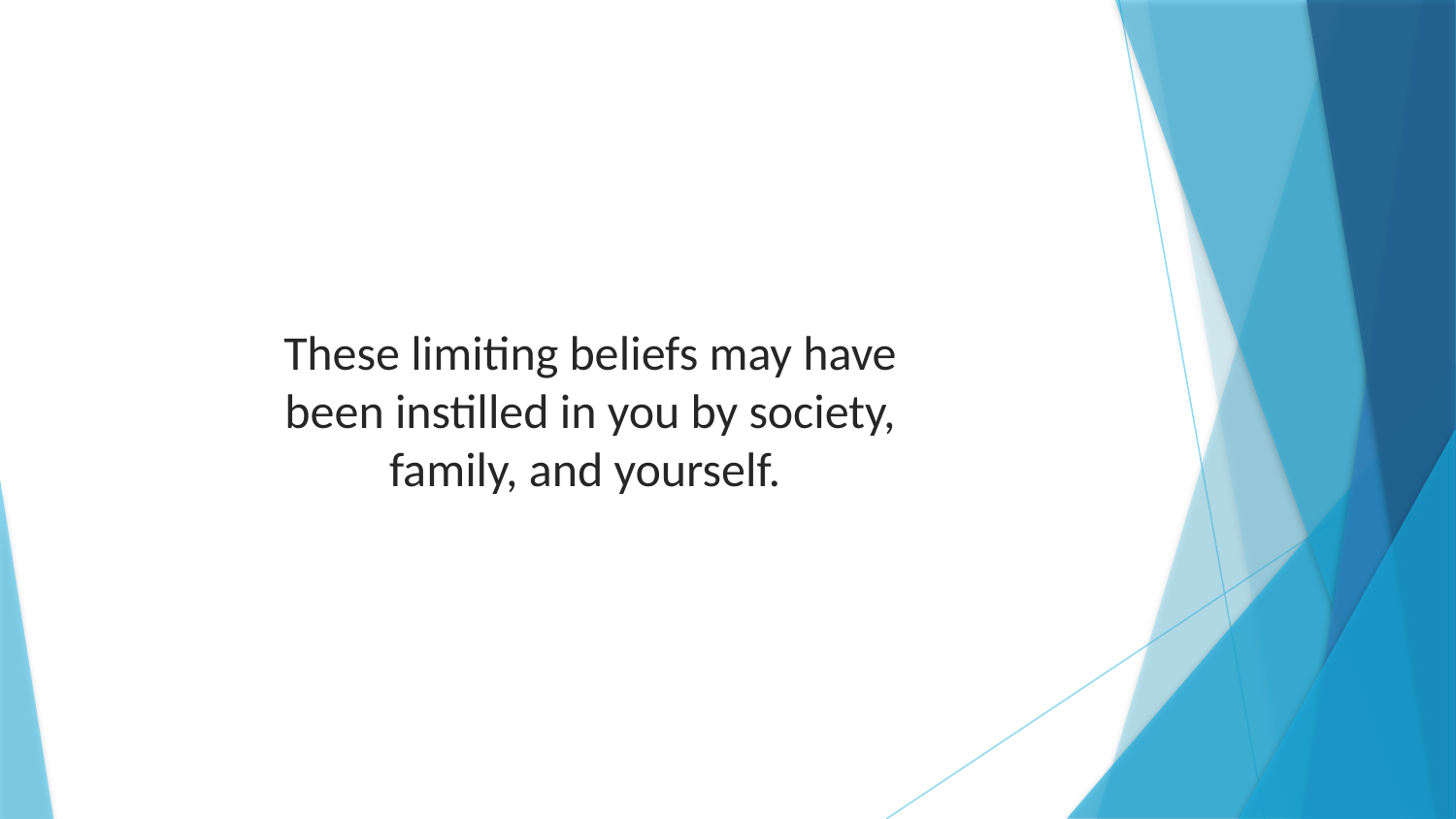

These limiting beliefs may have been instilled in you by society, family, and yourself.